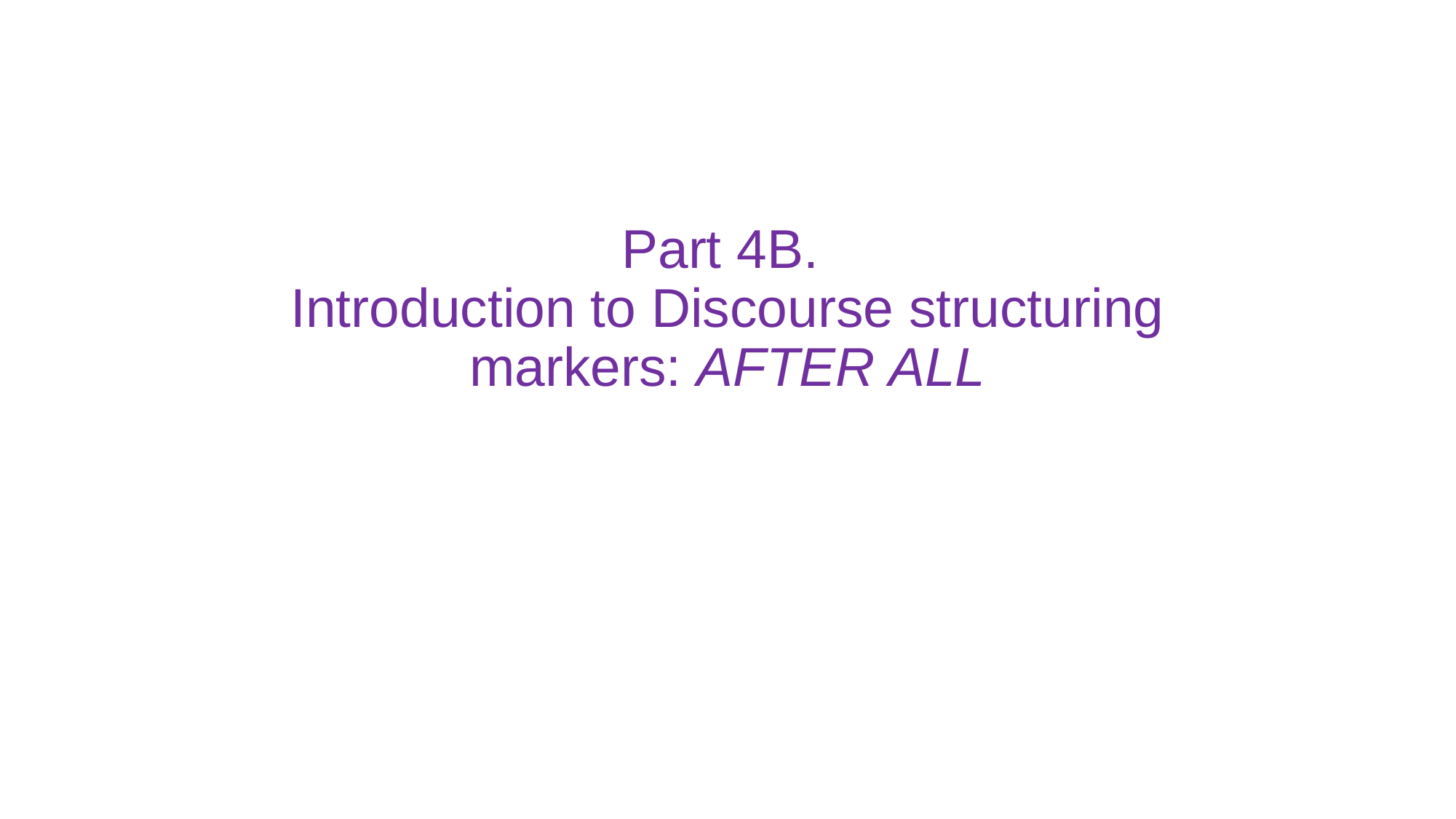

# Part 4B. Introduction to Discourse structuring markers: AFTER ALL